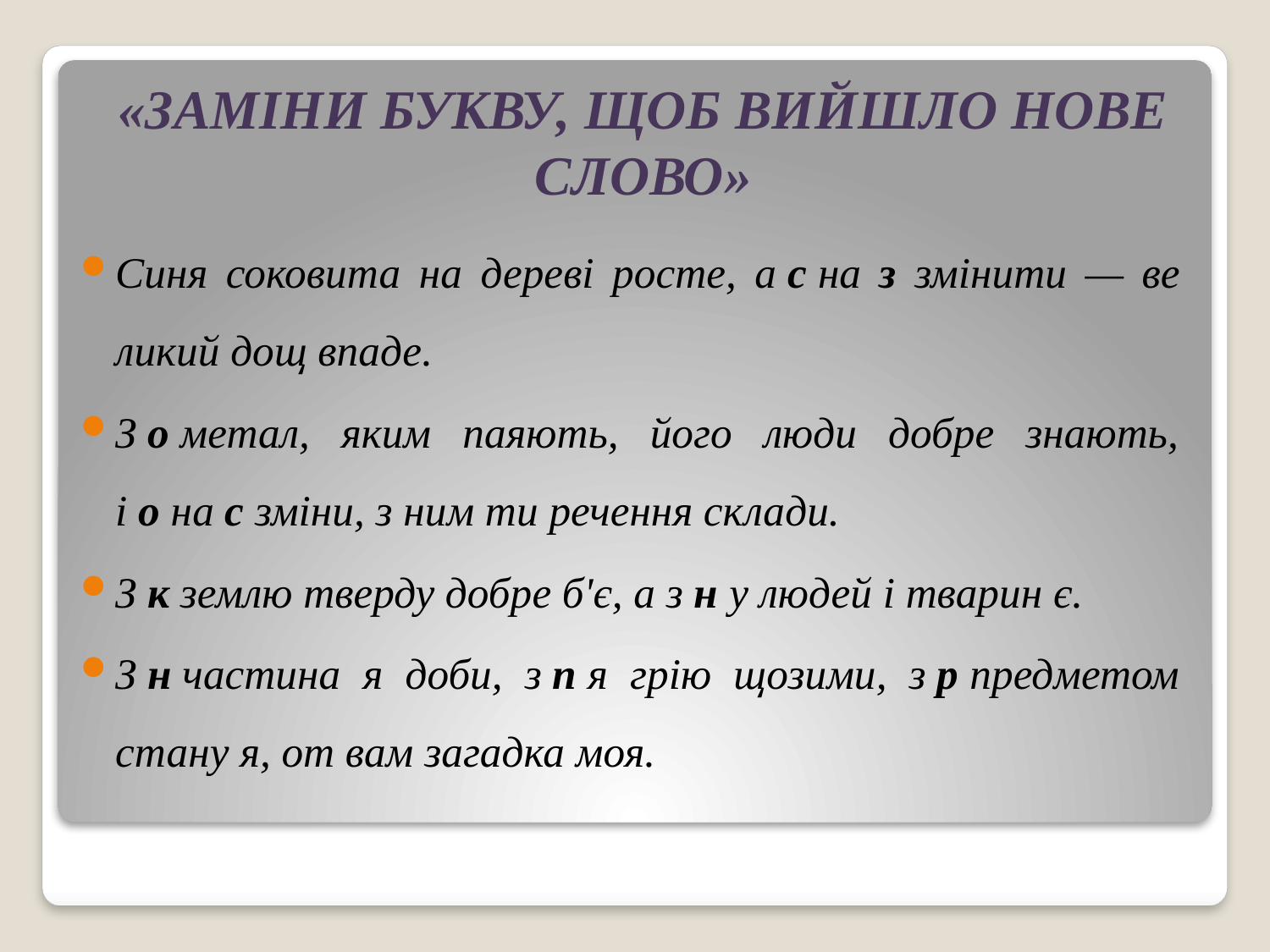

# «ЗАМІНИ БУКВУ, ЩОБ ВИЙШЛО НОВЕ СЛОВО»
Синя соковита на дереві росте, а с на з змінити — ве­ликий дощ впаде.
З о метал, яким паяють, його люди добре знають, і о на с зміни, з ним ти речення склади.
З к землю тверду добре б'є, а з н у людей і тварин є.
З н частина я доби, з п я грію щозими, з р предме­том стану я, от вам загадка моя.